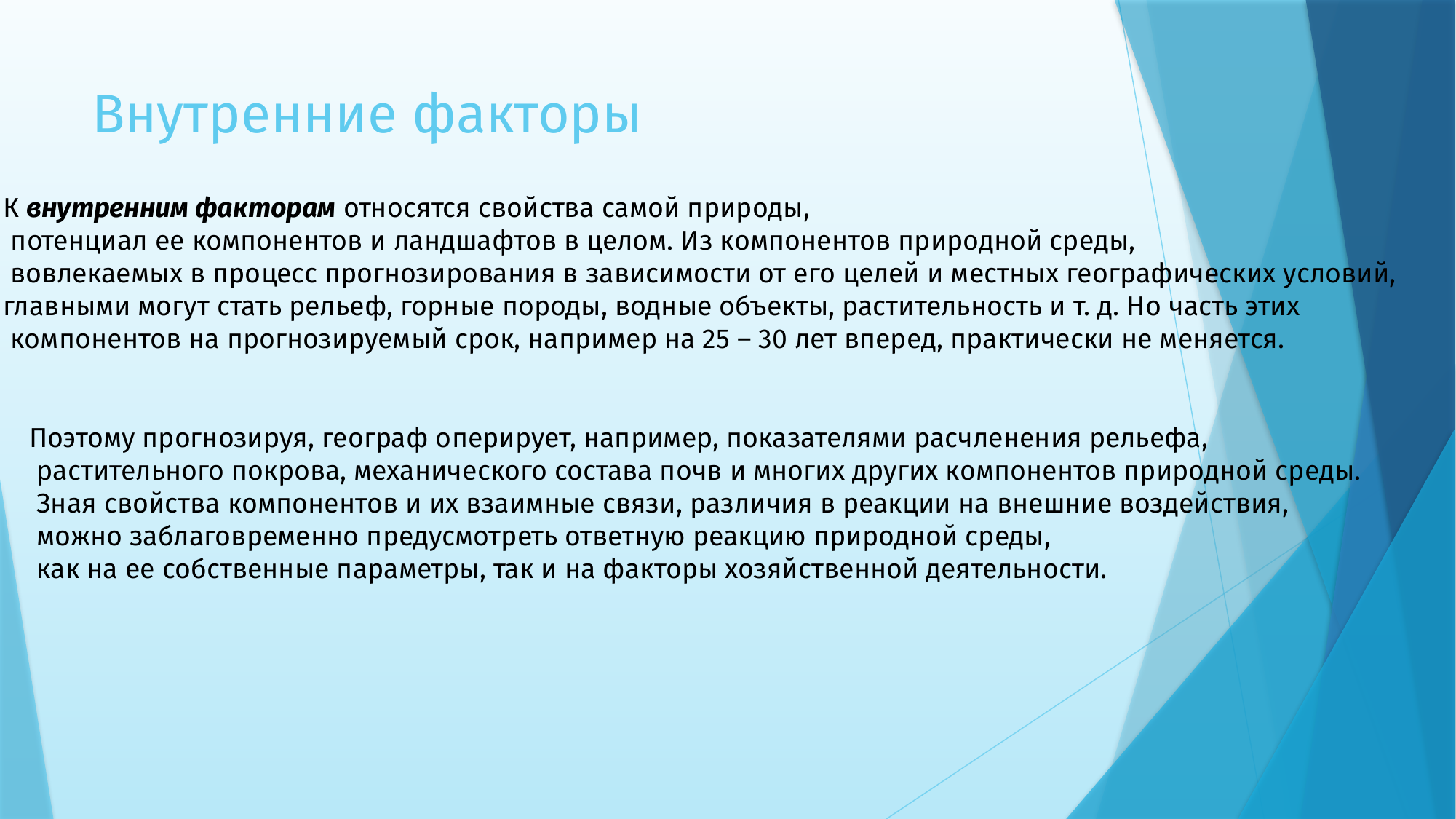

# Внутренние факторы
К внутренним факторам относятся свойства самой природы,
 потенциал ее компонентов и ландшафтов в целом. Из компонентов природной среды,
 вовлекаемых в процесс прогнозирования в зависимости от его целей и местных географических условий,
главными могут стать рельеф, горные породы, водные объекты, растительность и т. д. Но часть этих
 компонентов на прогнозируемый срок, например на 25 – 30 лет вперед, практически не меняется.
Поэтому прогнозируя, географ оперирует, например, показателями расчленения рельефа,
 растительного покрова, механического состава почв и многих других компонентов природной среды.
 Зная свойства компонентов и их взаимные связи, различия в реакции на внешние воздействия,
 можно заблаговременно предусмотреть ответную реакцию природной среды,
 как на ее собственные параметры, так и на факторы хозяйственной деятельности.